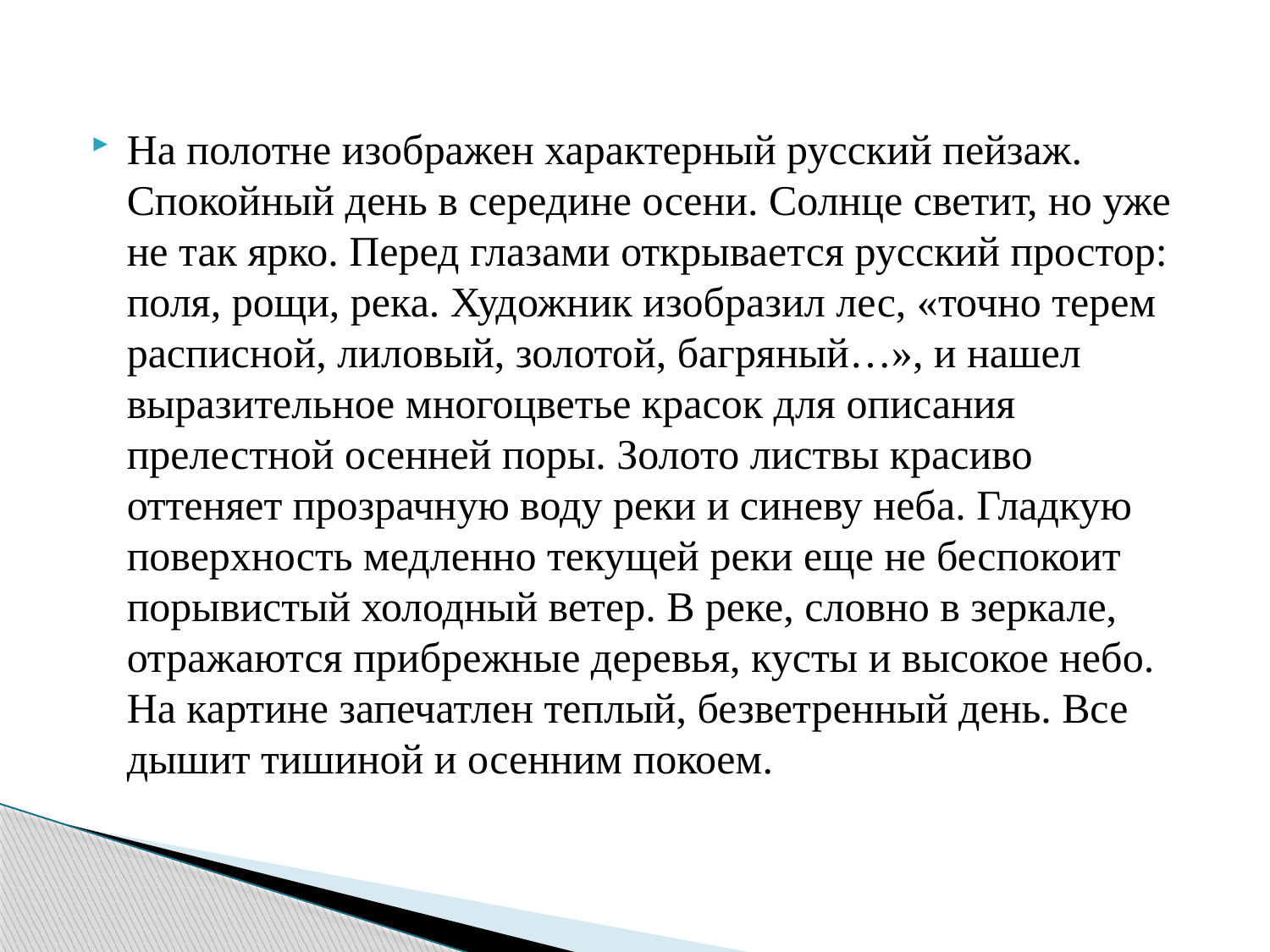

#
На полотне изображен характерный русский пейзаж. Спокойный день в середине осени. Солнце светит, но уже не так ярко. Перед глазами открывается русский простор: поля, рощи, река. Художник изобразил лес, «точно терем расписной, лиловый, золотой, багряный…», и нашел выразительное многоцветье красок для описания прелестной осенней поры. Золото листвы красиво оттеняет прозрачную воду реки и синеву неба. Гладкую поверхность медленно текущей реки еще не беспокоит порывистый холодный ветер. В реке, словно в зеркале, отражаются прибрежные деревья, кусты и высокое небо. На картине запечатлен теплый, безветренный день. Все дышит тишиной и осенним покоем.